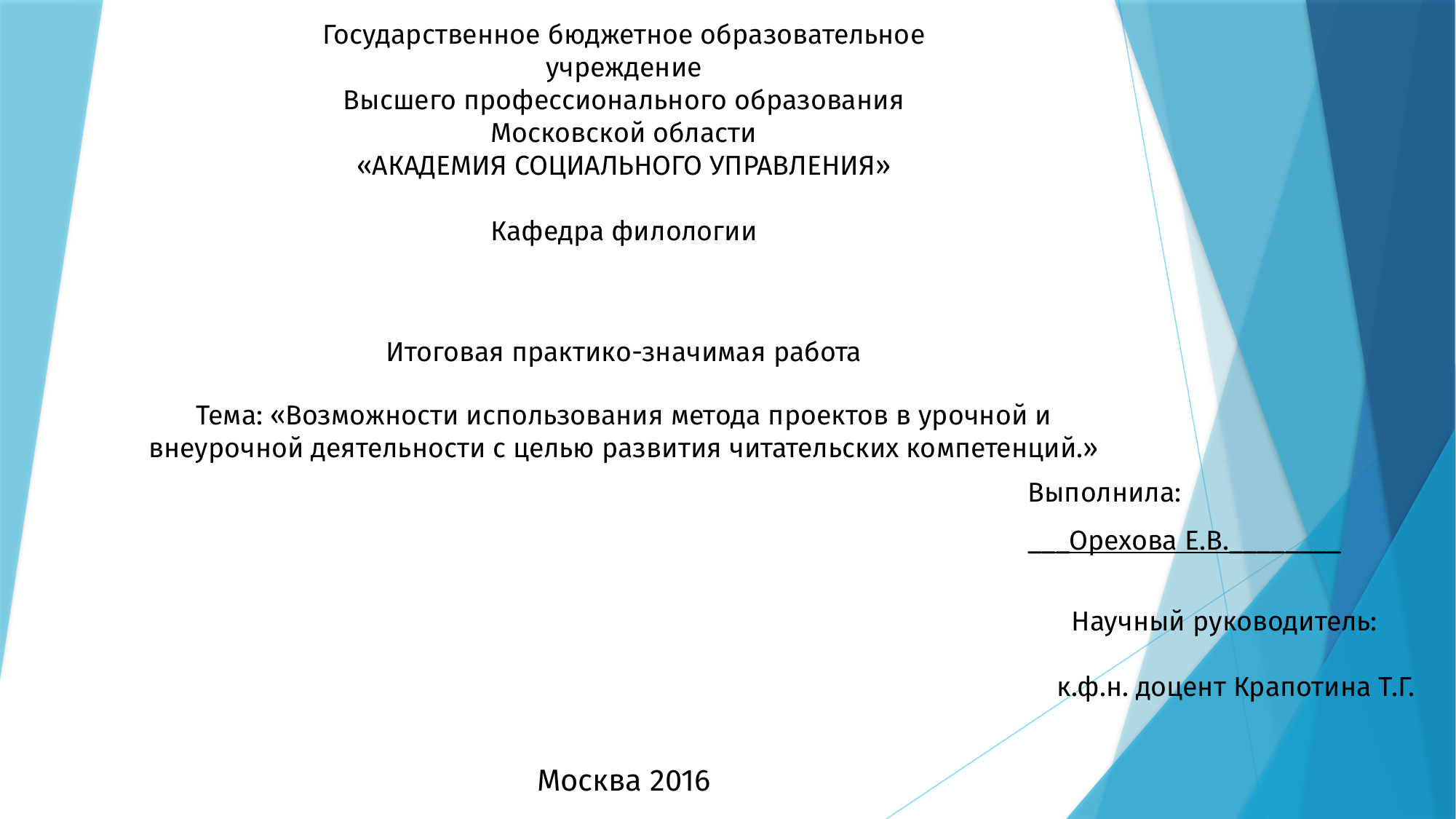

Государственное бюджетное образовательное учреждение
Высшего профессионального образования Московской области
«АКАДЕМИЯ СОЦИАЛЬНОГО УПРАВЛЕНИЯ»
 
Кафедра филологии
Итоговая практико-значимая работа
Тема: «Возможности использования метода проектов в урочной и внеурочной деятельности с целью развития читательских компетенций.»
Выполнила:
___Орехова Е.В.________
                                                                Научный руководитель:                                                                        к.ф.н. доцент Крапотина Т.Г.

# Москва 2016